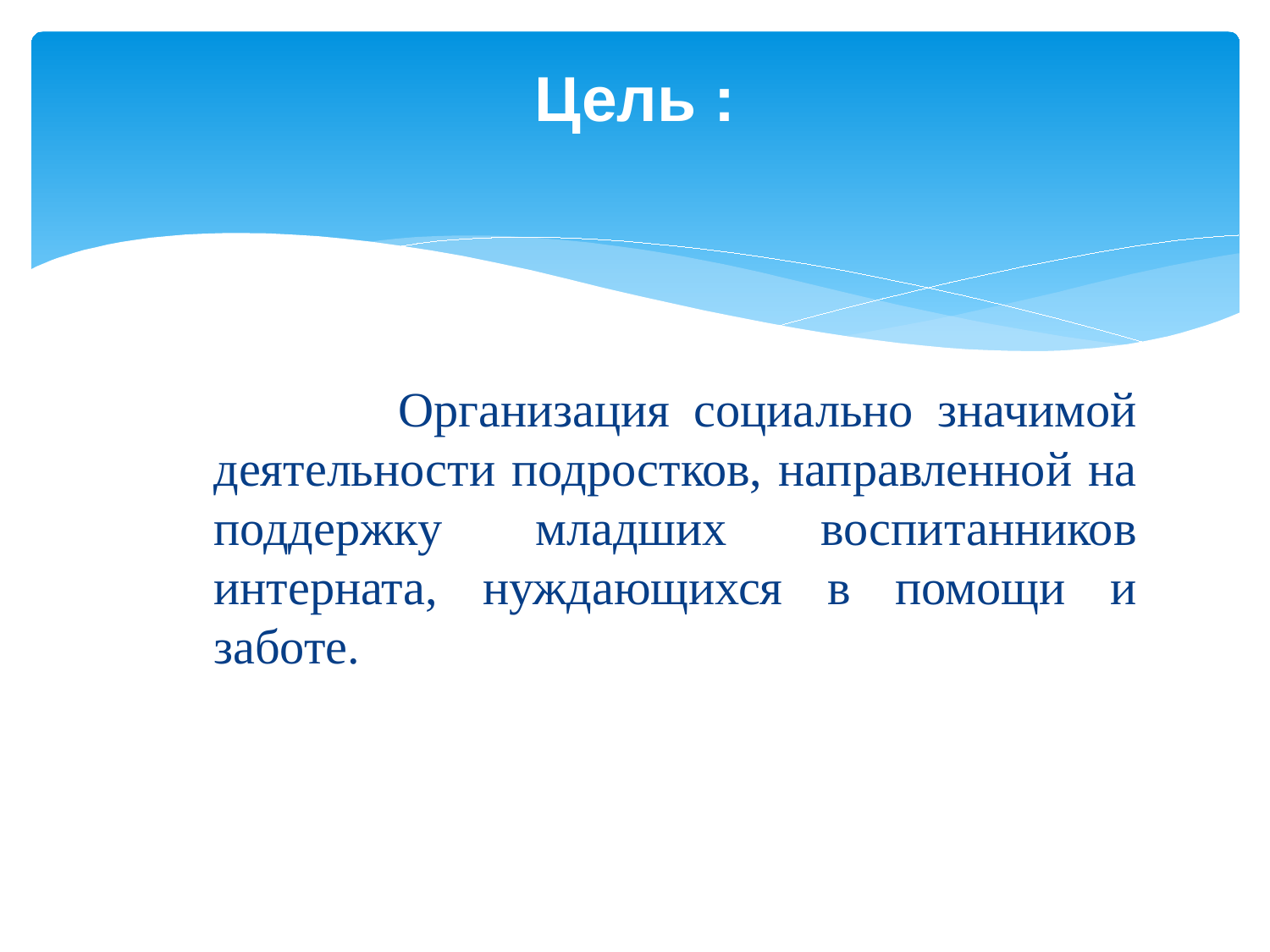

# Цель :
   		 Организация социально значимой деятельности подростков, направленной на поддержку младших воспитанников интерната, нуждающихся в помощи и заботе.